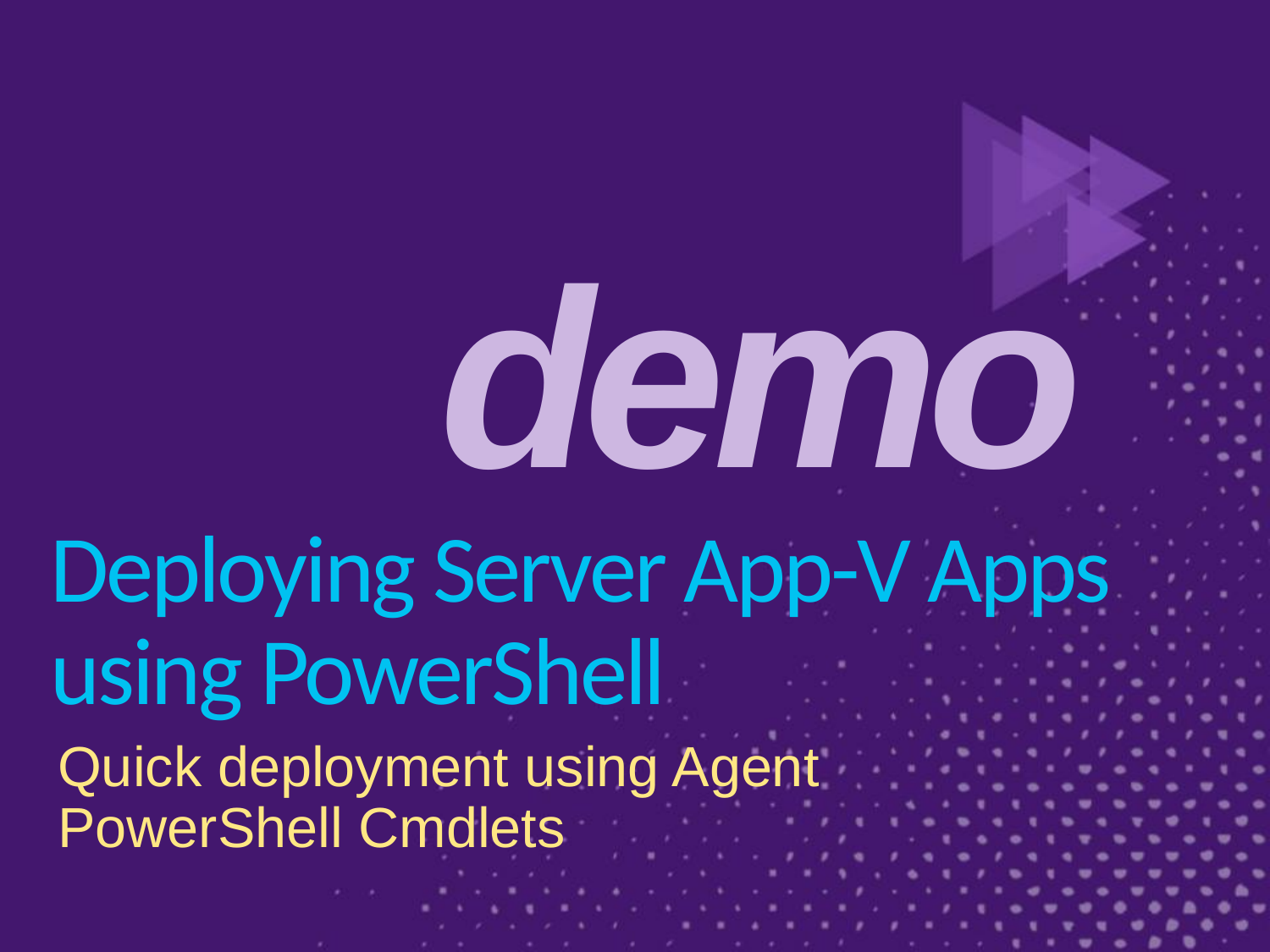

demo
# Deploying Server App-V Apps using PowerShell
Quick deployment using Agent PowerShell Cmdlets